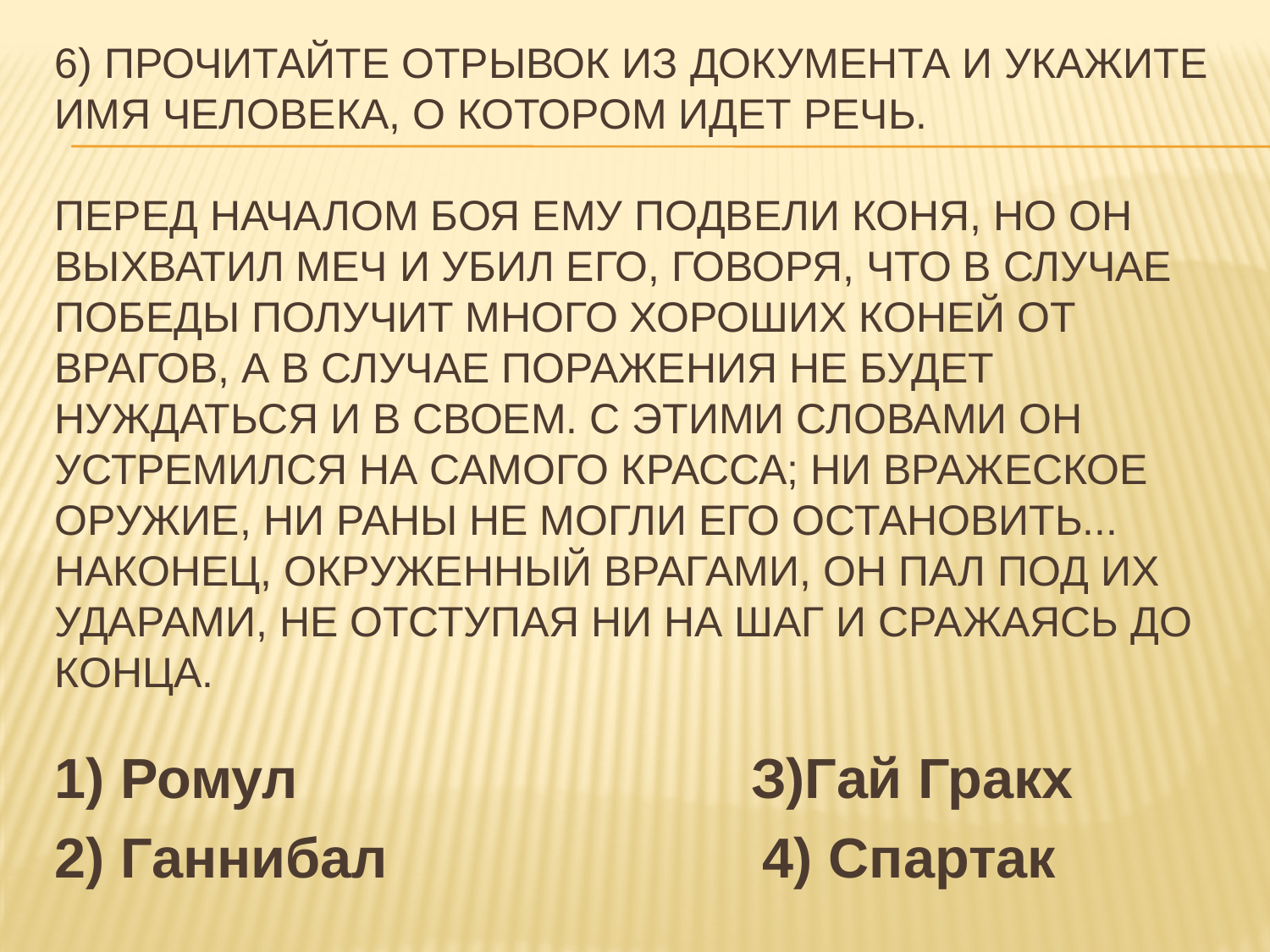

# 6) Прочитайте отрывок из документа и укажите имя человека, о котором идет речь. Перед началом боя ему подвели коня, но он выхватил меч и убил его, говоря, что в случае победы получит много хороших коней от врагов, а в случае поражения не будет нуждаться и в своем. С этими словами он устремился на самого Красса; ни вражеское оружие, ни раны не могли его остановить... Наконец, окруженный врагами, он пал под их ударами, не отступая ни на шаг и сражаясь до конца.
1) Ромул                             З)Гай Гракх
2) Ганнибал                        4) Спартак